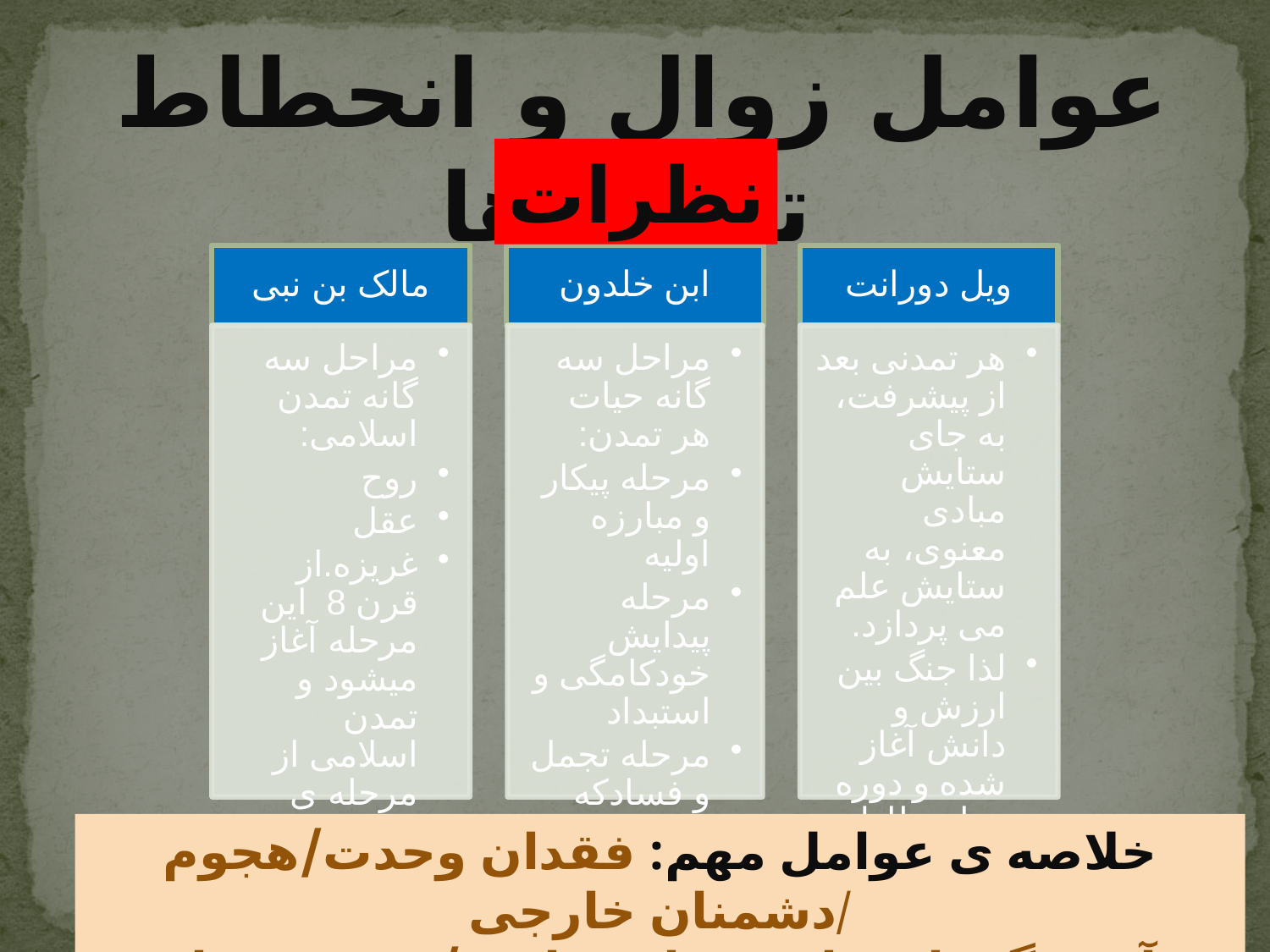

عوامل زوال و انحطاط تمدن ها
نظرات
مالک بن نبی
مراحل سه گانه تمدن اسلامی:
روح
عقل
غریزه.از قرن 8  این مرحله آغاز میشود و تمدن اسلامی از مرحله ی رشد خود فاصله میگیرد.
ابن خلدون
مراحل سه گانه حیات هر تمدن:
مرحله پیکار و مبارزه اولیه
مرحله پیدایش خودکامگی و استبداد
مرحله تجمل و فسادکه مرحله ی پایانی و انحطاط است.
ویل دورانت
هر تمدنی بعد از پیشرفت، به جای ستایش مبادی معنوی، به ستایش علم می پردازد.
لذا جنگ بین ارزش و دانش آغاز شده و دوره ی انحطاط آغاز می گردد.
خلاصه ی عوامل مهم: فقدان وحدت/هجوم دشمنان خارجی/
آشفتگی اجتماعی و اقتصادی /دور شدن از ارزشهای الهی